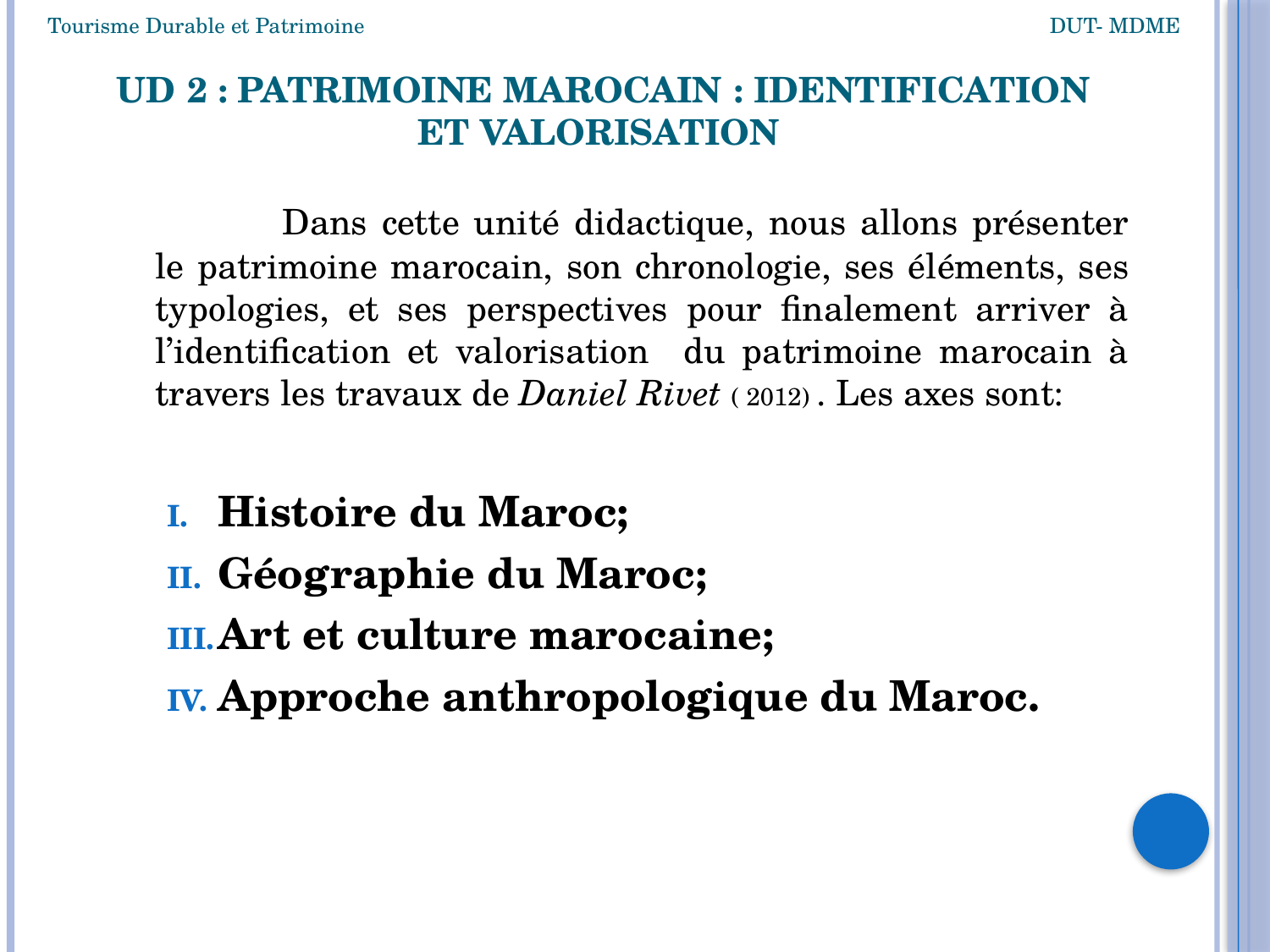

Tourisme Durable et Patrimoine                                                                                                                    DUT- MDME
# UD 2 : Patrimoine Marocain : identification et valorisation
		Dans cette unité didactique, nous allons présenter le patrimoine marocain, son chronologie, ses éléments, ses typologies, et ses perspectives pour finalement arriver à l’identification et valorisation  du patrimoine marocain à travers les travaux de Daniel Rivet ( 2012) . Les axes sont:

Histoire du Maroc;
Géographie du Maroc;
Art et culture marocaine;
Approche anthropologique du Maroc.